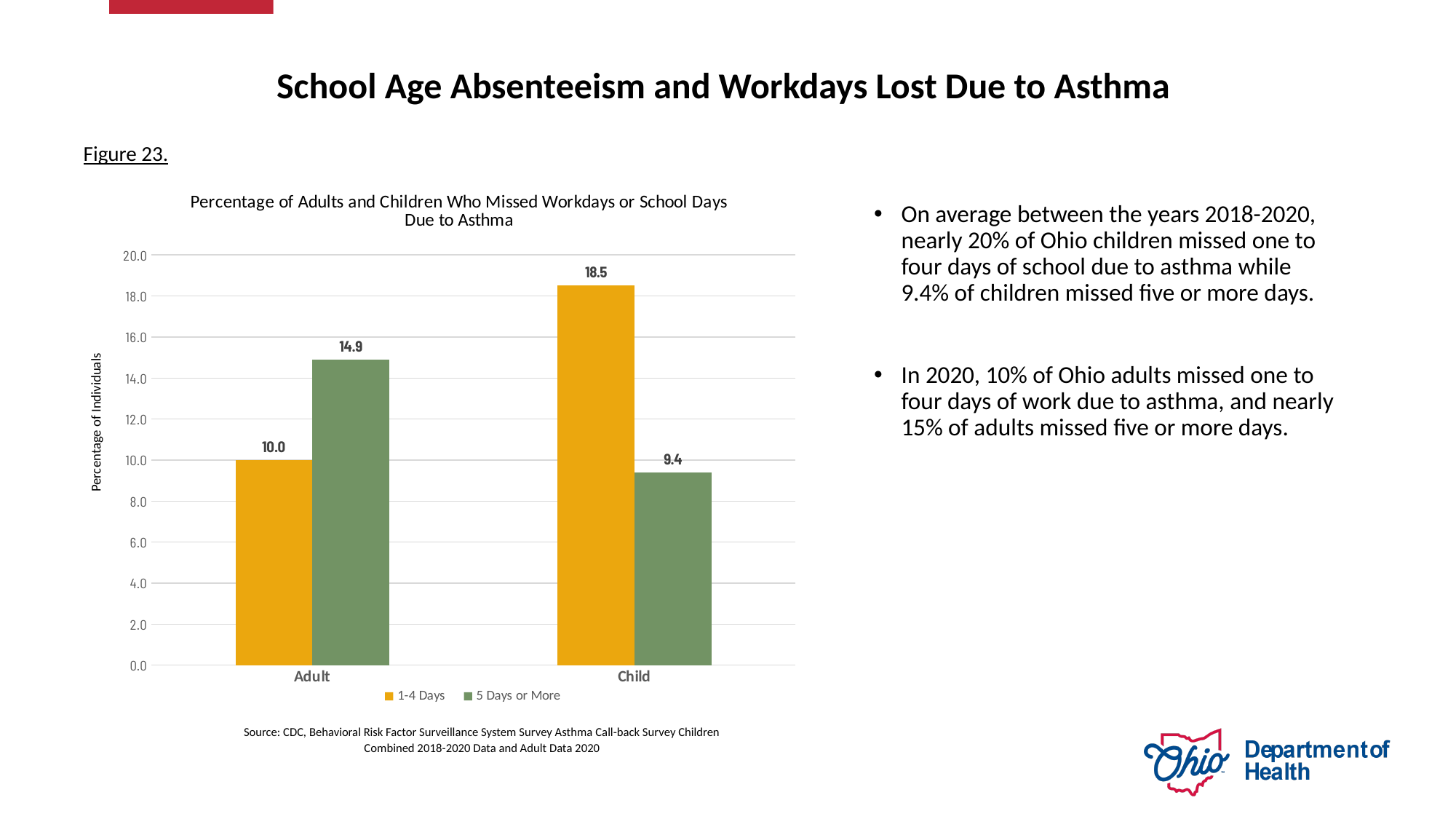

# School Age Absenteeism and Workdays Lost Due to Asthma
Figure 23.

### Chart: Percentage of Adults and Children Who Missed Workdays or School Days Due to Asthma

| Category | 1-4 Days | 5 Days or More |
|---|---|---|
| Adult | 10.0 | 14.9 |
| Child | 18.5 | 9.4 |
On average between the years 2018-2020, nearly 20% of Ohio children missed one to four days of school due to asthma while 9.4% of children missed five or more days.

In 2020, 10% of Ohio adults missed one to four days of work due to asthma, and nearly 15% of adults missed five or more days.

Percentage of Individuals
Source: CDC, Behavioral Risk Factor Surveillance System Survey Asthma Call-back Survey Children Combined 2018-2020 Data and Adult Data 2020